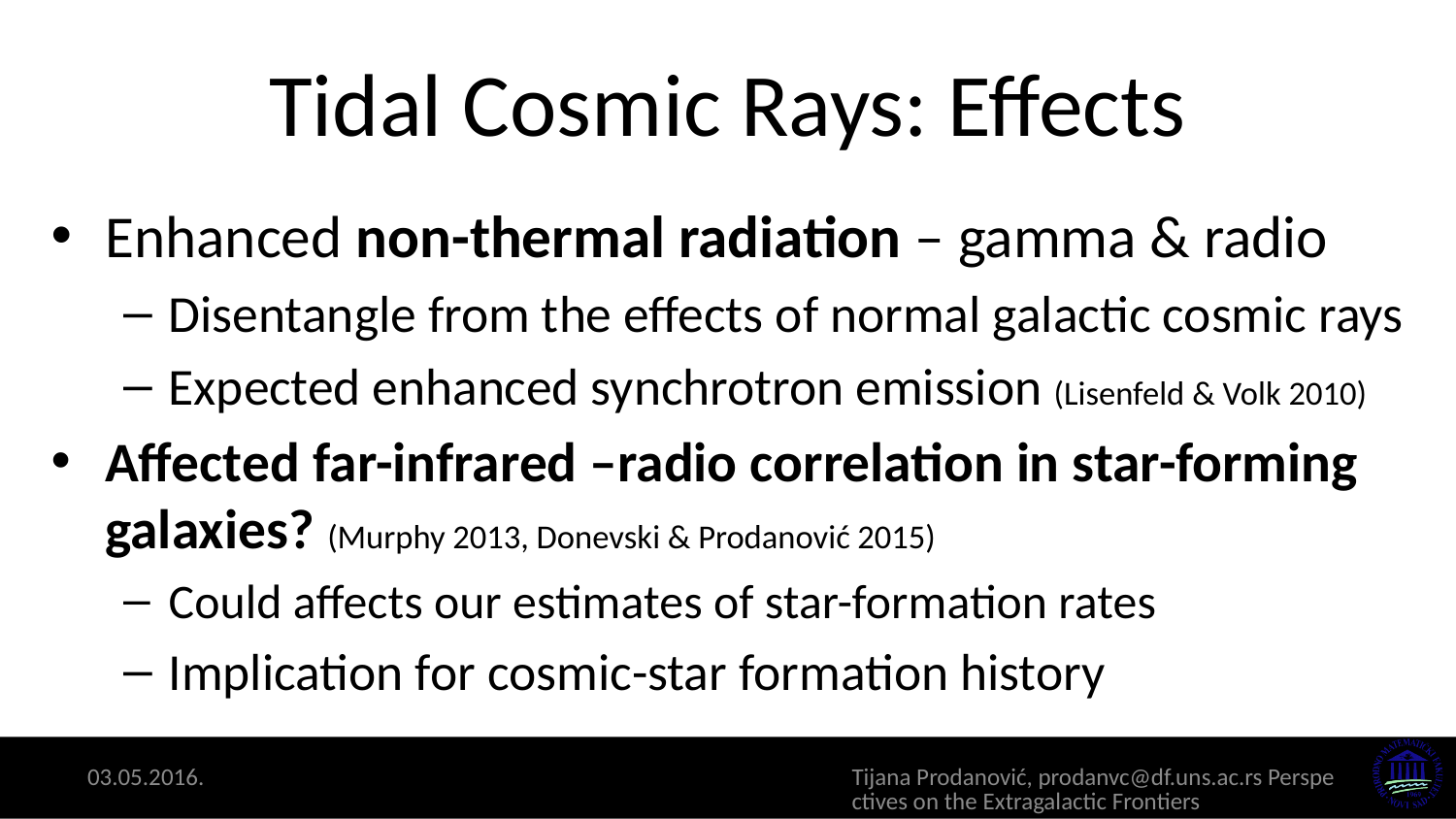

# Tidal Cosmic Rays: Effects
Enhanced non-thermal radiation – gamma & radio
Disentangle from the effects of normal galactic cosmic rays
Expected enhanced synchrotron emission (Lisenfeld & Volk 2010)
Affected far-infrared –radio correlation in star-forming galaxies? (Murphy 2013, Donevski & Prodanović 2015)
Could affects our estimates of star-formation rates
Implication for cosmic-star formation history

03.05.2016.
Tijana Prodanović, prodanvc@df.uns.ac.rs Perspectives on the Extragalactic Frontiers